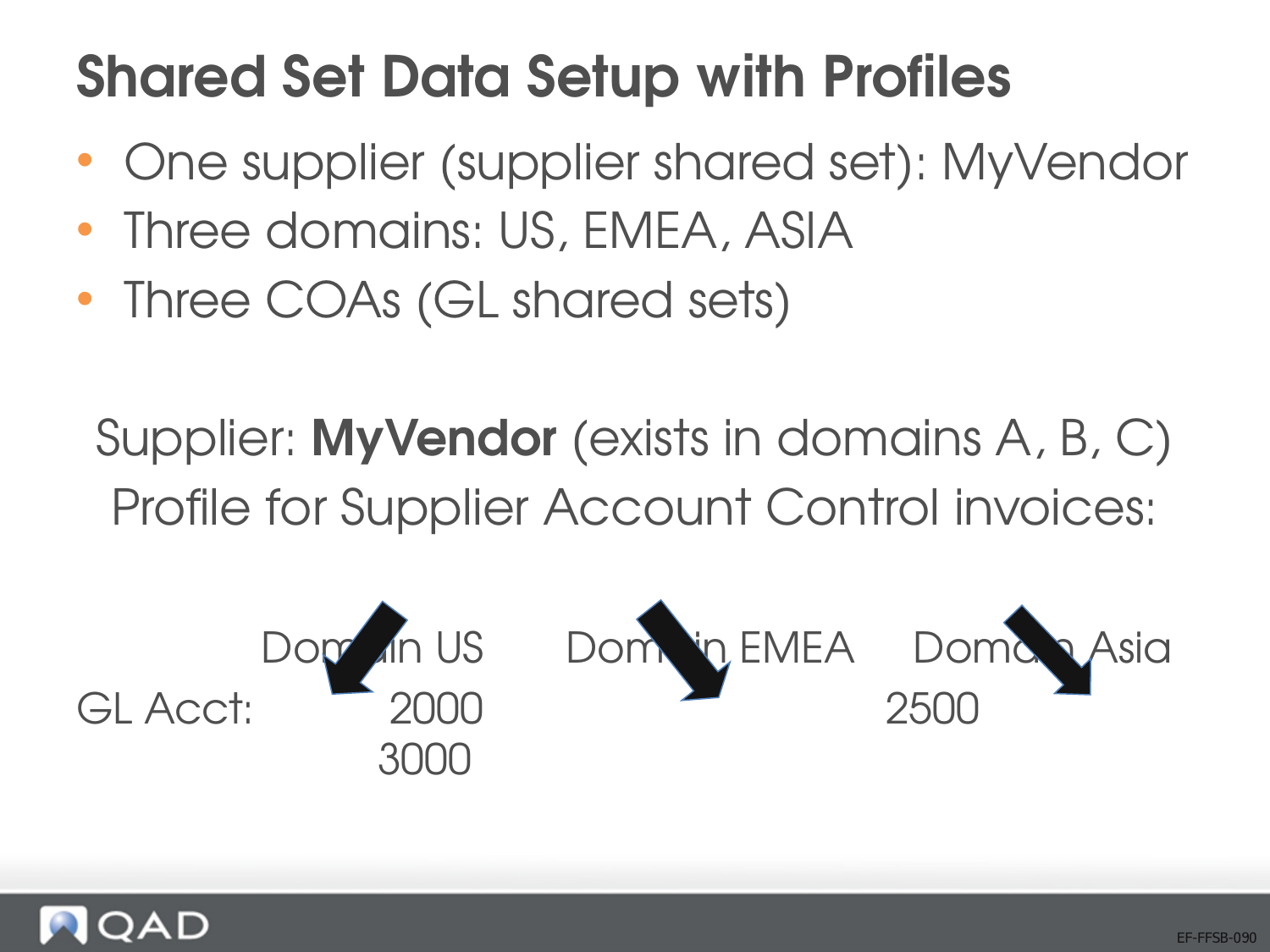

# Shared Set Data Setup with Profiles
One supplier (supplier shared set): MyVendor
Three domains: US, EMEA, ASIA
Three COAs (GL shared sets)

Supplier: MyVendor (exists in domains A, B, C)
Profile for Supplier Account Control invoices:

	          Domain US       Domain EMEA     Domain Asia
GL Acct:	 2000		     		2500	  	        		3000

EF-FFSB-090